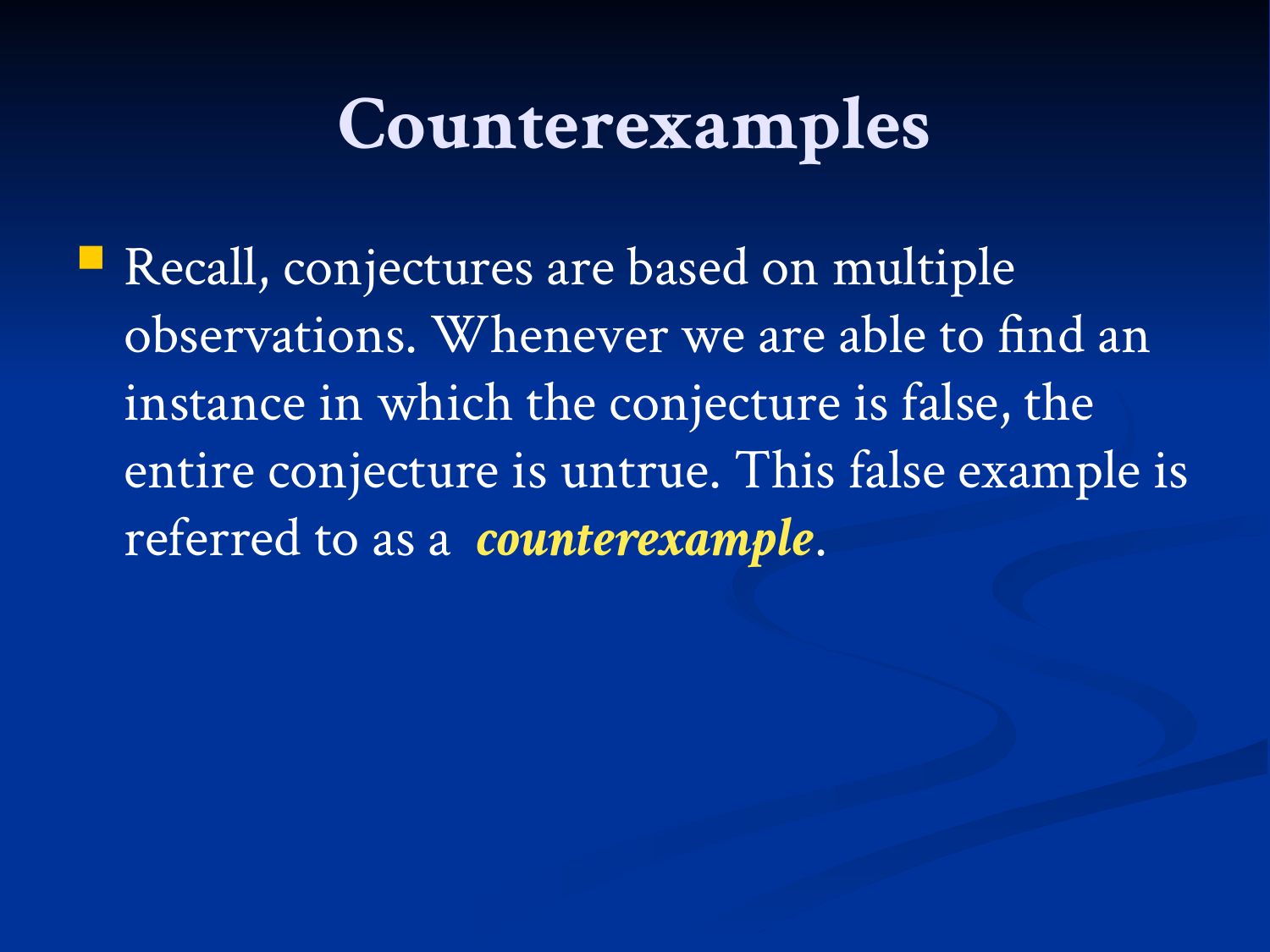

# Counterexamples
Recall, conjectures are based on multiple observations. Whenever we are able to find an instance in which the conjecture is false, the entire conjecture is untrue. This false example is referred to as a  counterexample.